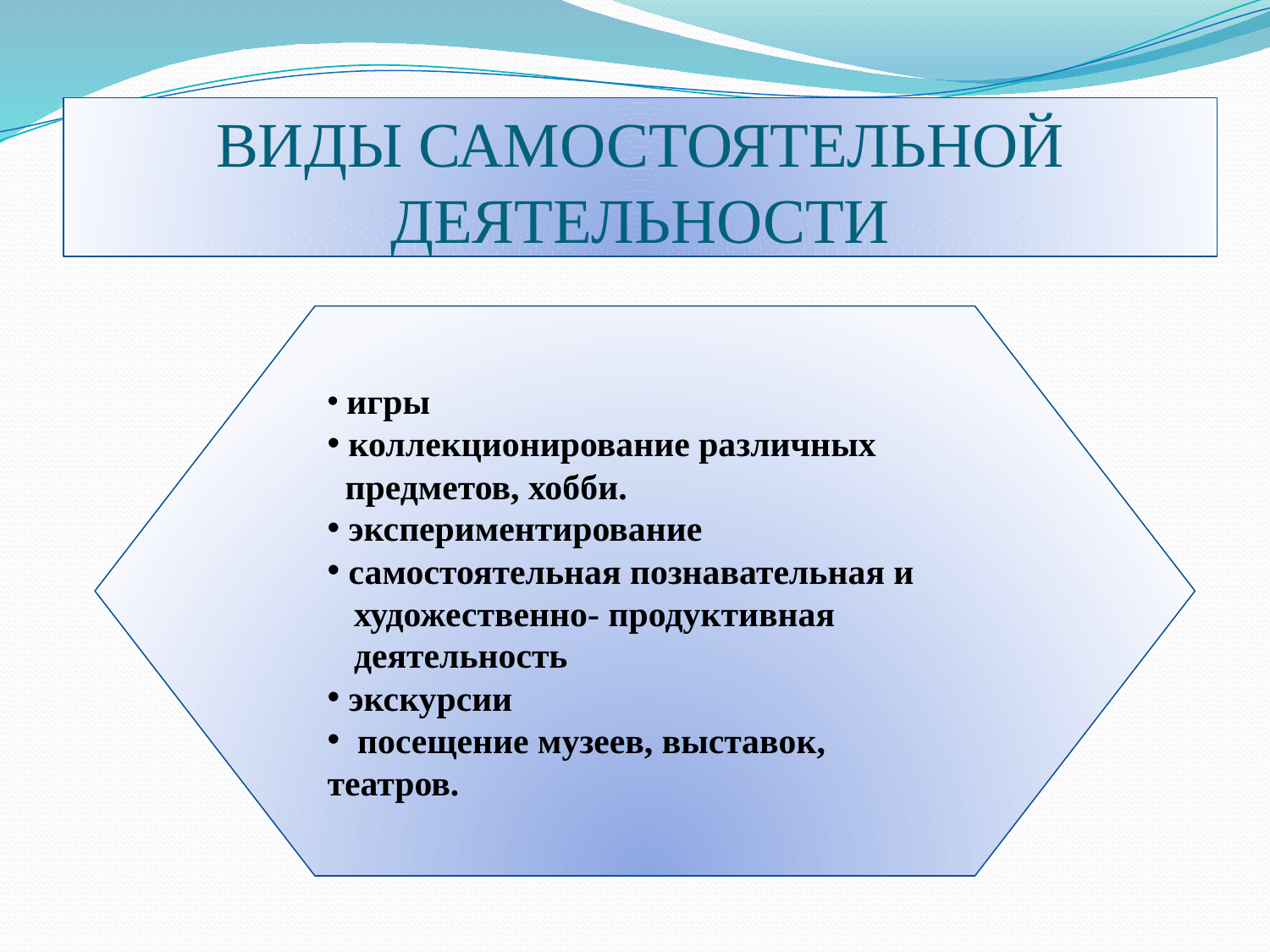

# ВИДЫ САМОСТОЯТЕЛЬНОЙ ДЕЯТЕЛЬНОСТИ
 игры
 коллекционирование различных
  предметов, хобби.
 экспериментирование
 самостоятельная познавательная и
   художественно- продуктивная
   деятельность
 экскурсии
  посещение музеев, выставок, театров.